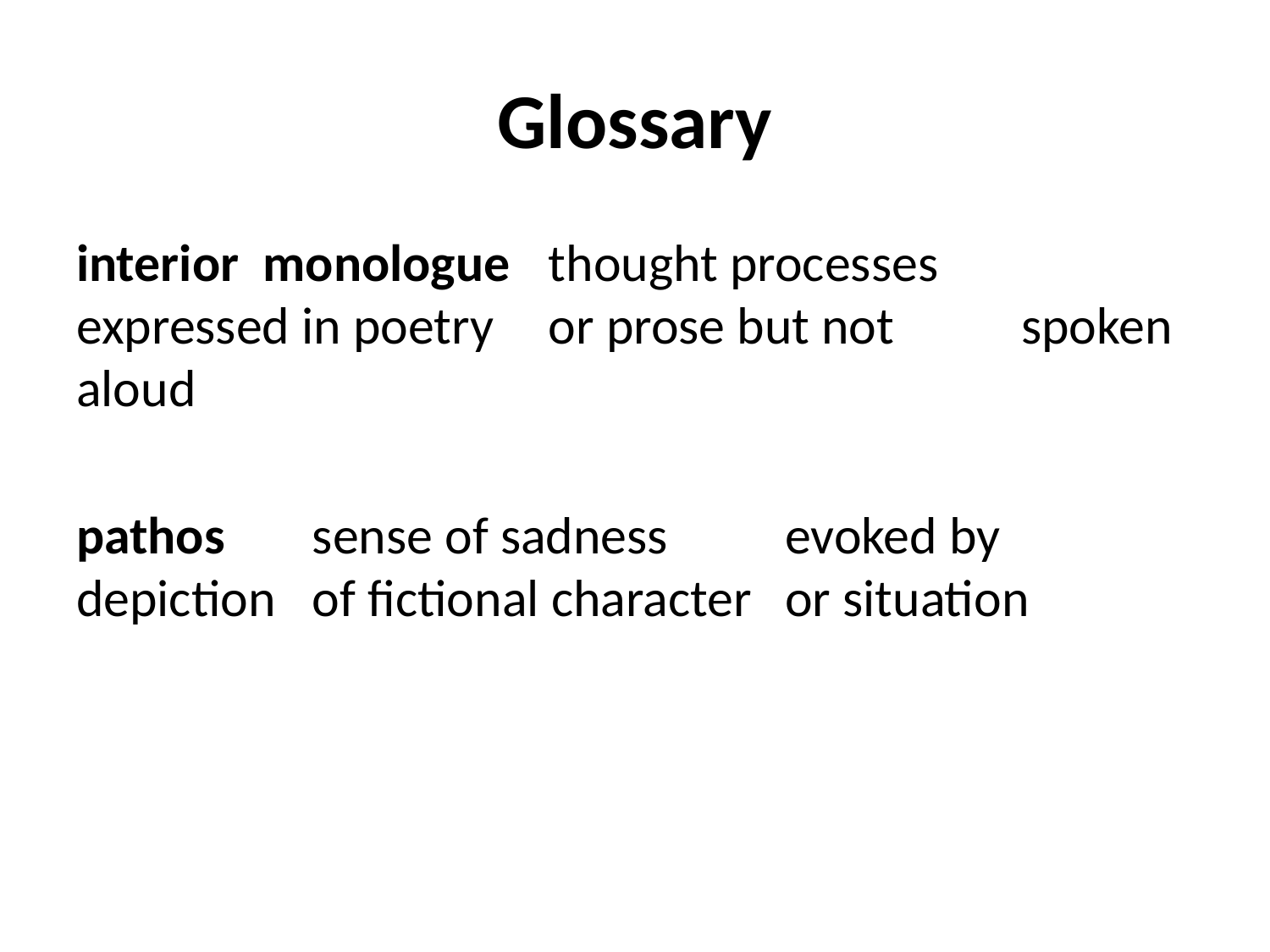

# Glossary
interior  monologue	thought processes 					expressed in poetry 					or prose but not 						spoken aloud

pathos			sense of sadness 						evoked by depiction 					of fictional character 					or situation